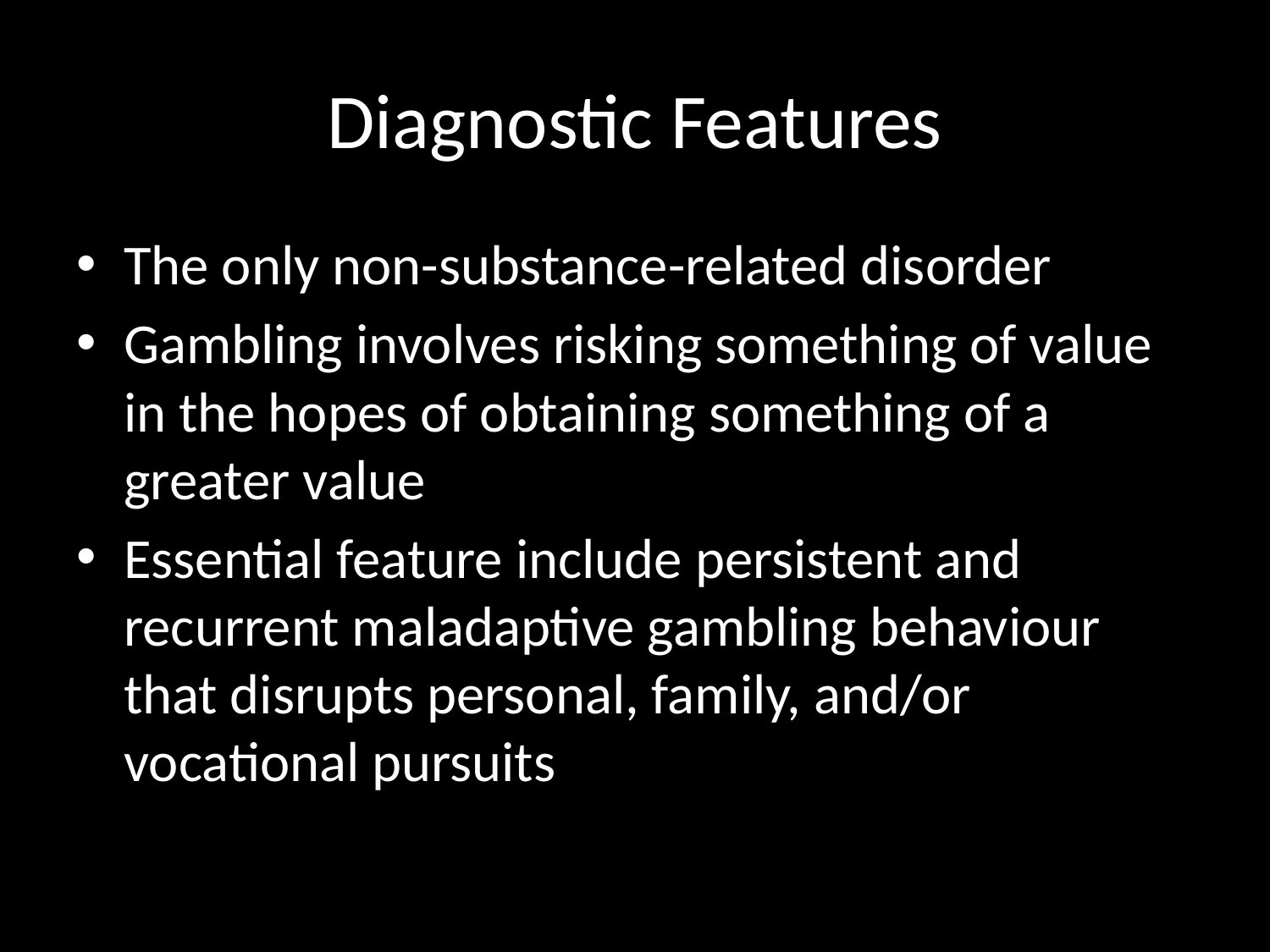

# Diagnostic Features
The only non-substance-related disorder
Gambling involves risking something of value in the hopes of obtaining something of a greater value
Essential feature include persistent and recurrent maladaptive gambling behaviour that disrupts personal, family, and/or vocational pursuits